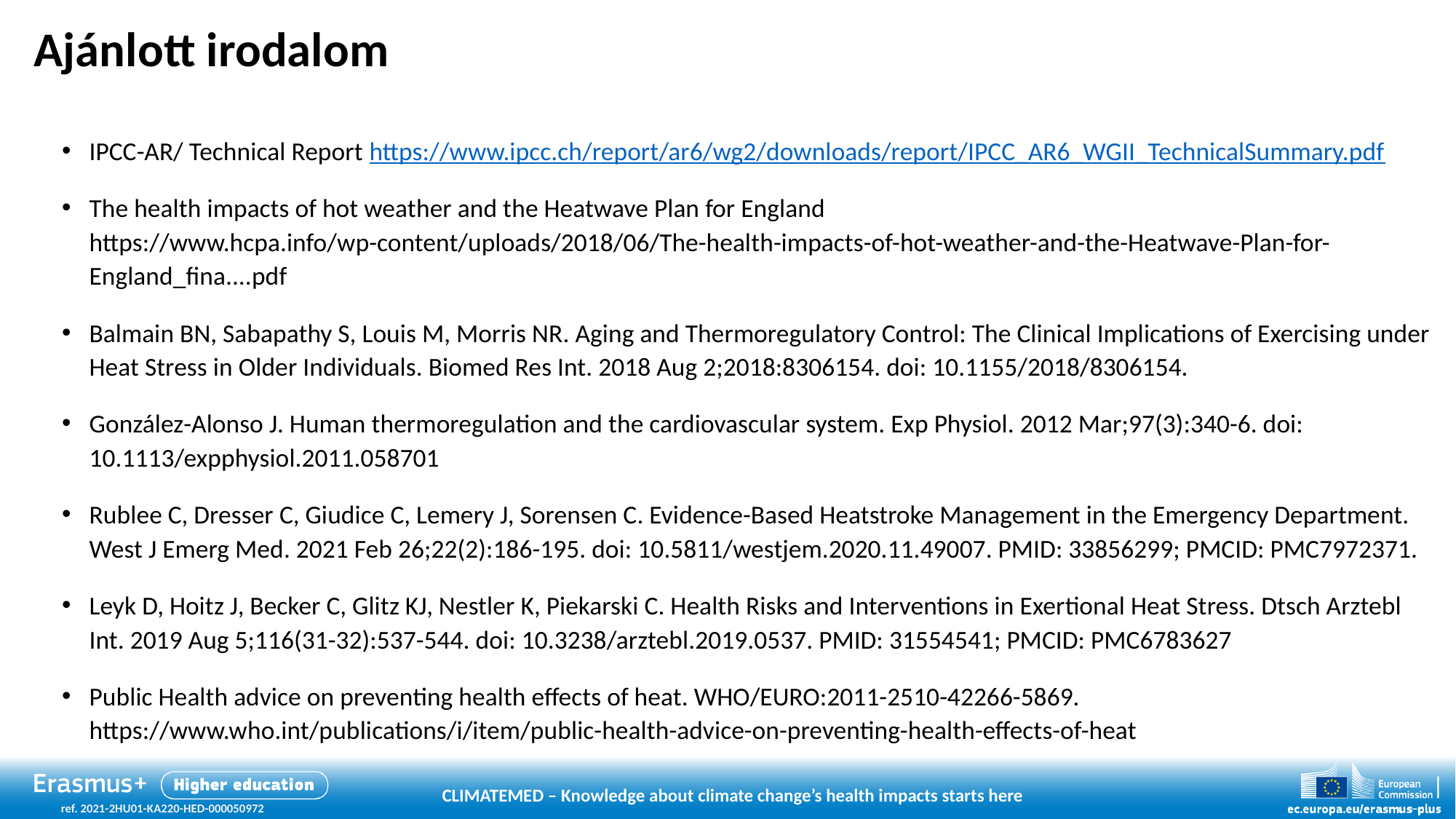

# Ajánlott irodalom
IPCC-AR/ Technical Report https://www.ipcc.ch/report/ar6/wg2/downloads/report/IPCC_AR6_WGII_TechnicalSummary.pdf
The health impacts of hot weather and the Heatwave Plan for England https://www.hcpa.info/wp-content/uploads/2018/06/The-health-impacts-of-hot-weather-and-the-Heatwave-Plan-for-England_fina....pdf
Balmain BN, Sabapathy S, Louis M, Morris NR. Aging and Thermoregulatory Control: The Clinical Implications of Exercising under Heat Stress in Older Individuals. Biomed Res Int. 2018 Aug 2;2018:8306154. doi: 10.1155/2018/8306154.
González-Alonso J. Human thermoregulation and the cardiovascular system. Exp Physiol. 2012 Mar;97(3):340-6. doi: 10.1113/expphysiol.2011.058701
Rublee C, Dresser C, Giudice C, Lemery J, Sorensen C. Evidence-Based Heatstroke Management in the Emergency Department. West J Emerg Med. 2021 Feb 26;22(2):186-195. doi: 10.5811/westjem.2020.11.49007. PMID: 33856299; PMCID: PMC7972371.
Leyk D, Hoitz J, Becker C, Glitz KJ, Nestler K, Piekarski C. Health Risks and Interventions in Exertional Heat Stress. Dtsch Arztebl Int. 2019 Aug 5;116(31-32):537-544. doi: 10.3238/arztebl.2019.0537. PMID: 31554541; PMCID: PMC6783627
Public Health advice on preventing health effects of heat. WHO/EURO:2011-2510-42266-5869. https://www.who.int/publications/i/item/public-health-advice-on-preventing-health-effects-of-heat